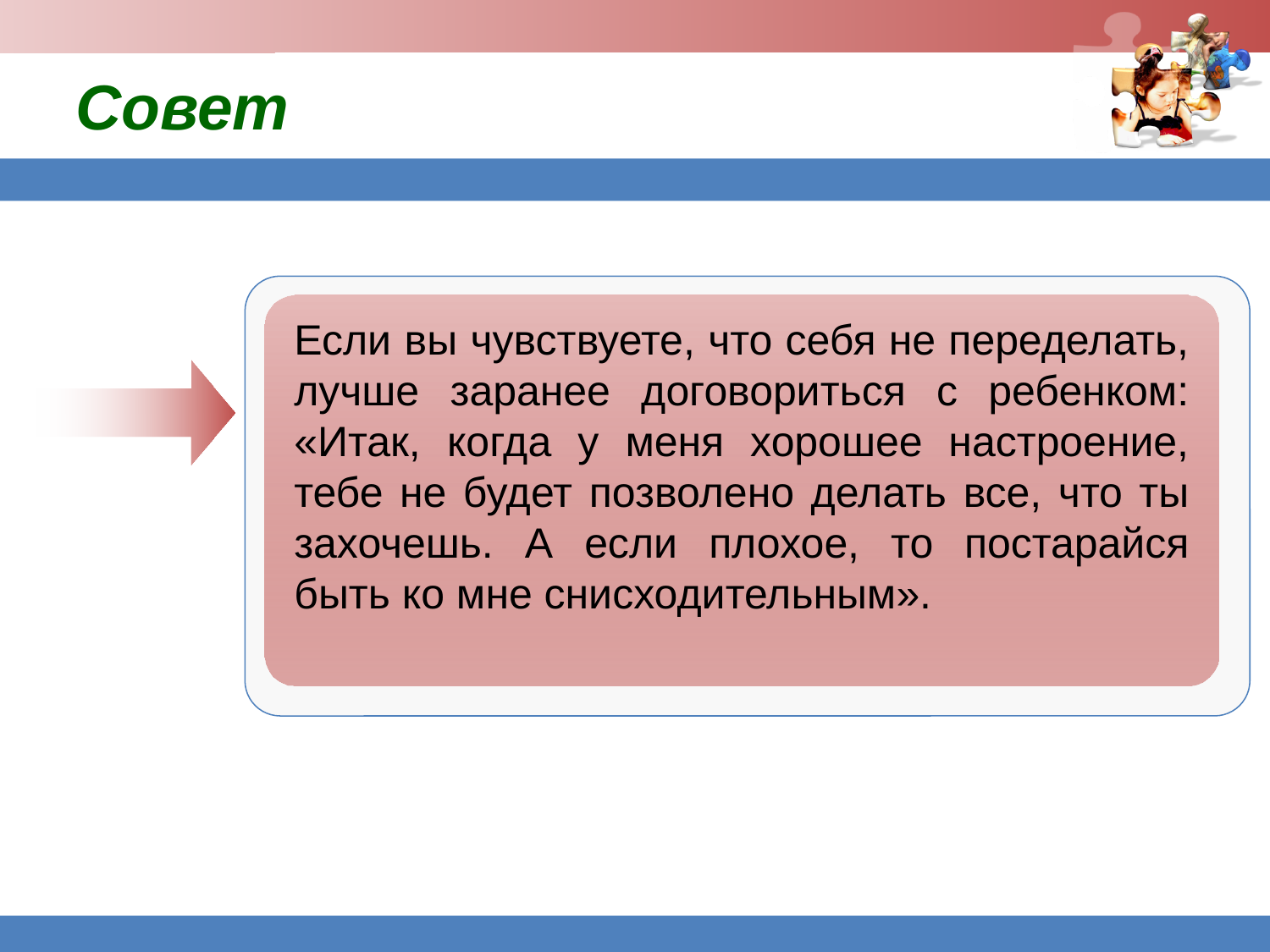

Совет

Если вы чувствуете, что себя не переделать, лучше заранее договориться с ребенком: «Итак, когда у меня хорошее настроение, тебе не будет позволено делать все, что ты захочешь. А если плохое, то постарайся быть ко мне снисходительным».